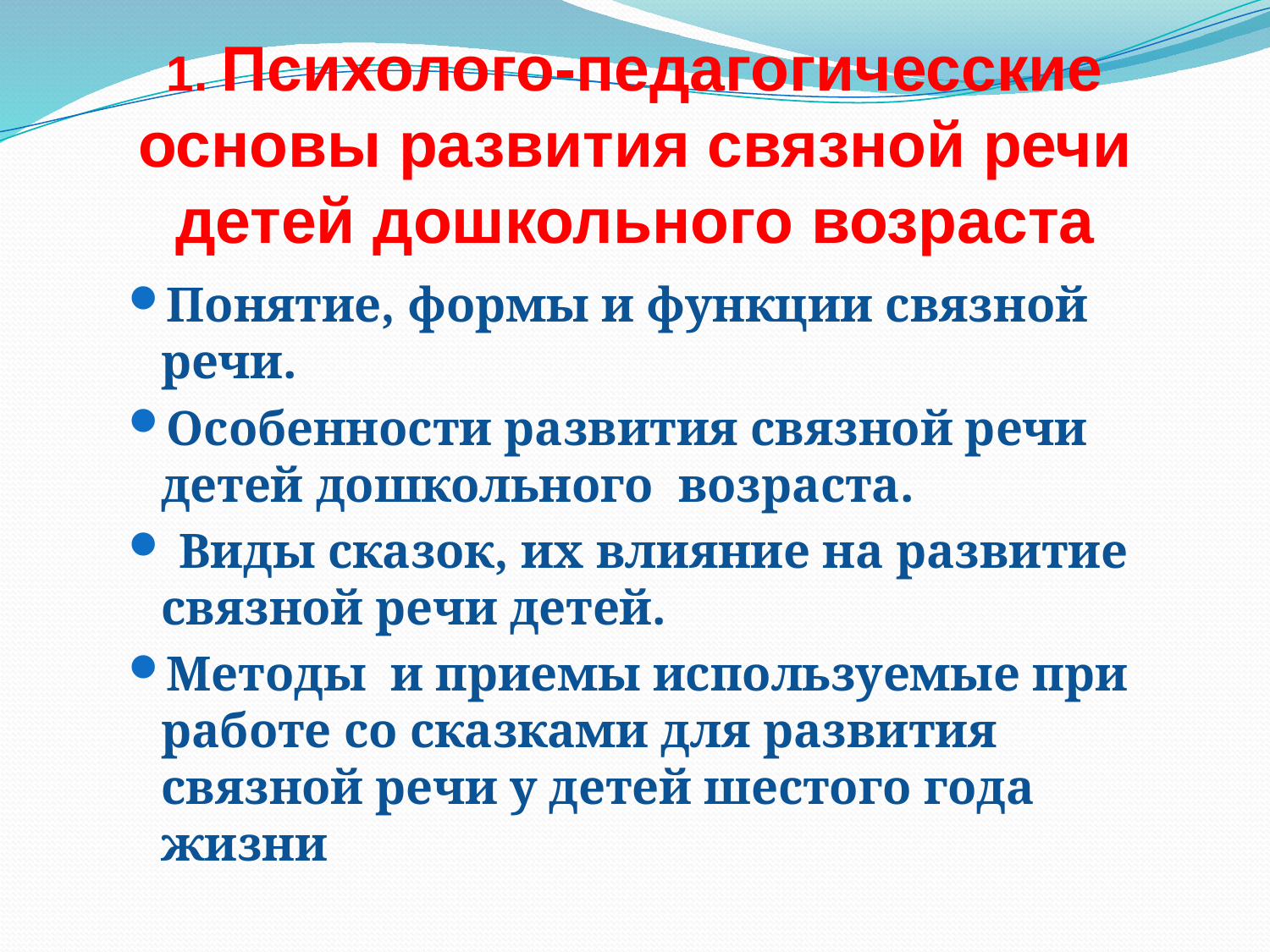

# 1. Психолого-педагогичесские основы развития связной речи детей дошкольного возраста
Понятие, формы и функции связной речи.
Особенности развития связной речи детей дошкольного  возраста.
 Виды сказок, их влияние на развитие связной речи детей.
Методы  и приемы используемые при работе со сказками для развития связной речи у детей шестого года жизни